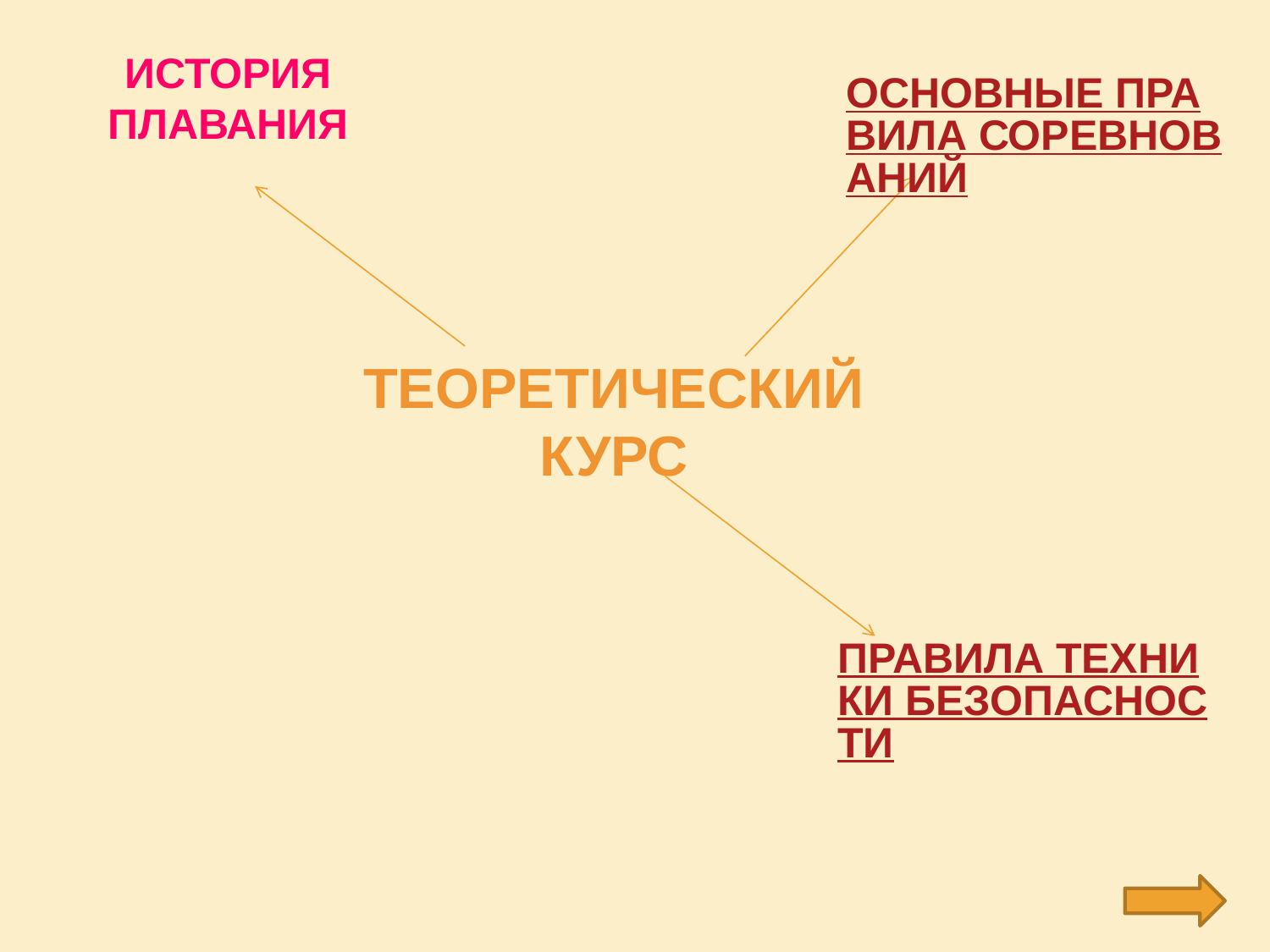

История плавания
Основные правила соревнований
Теоретический курс
Правила техники безопасности